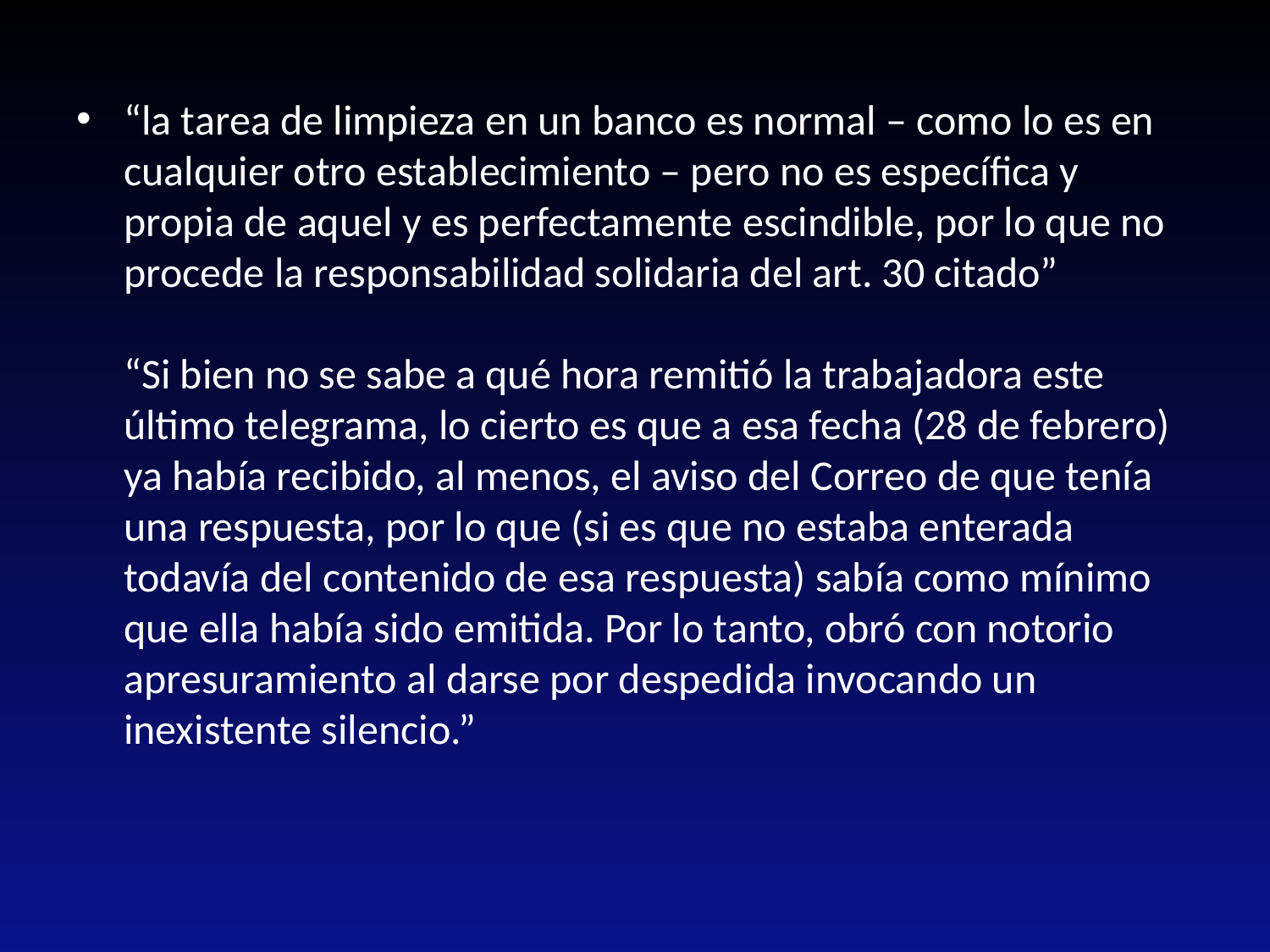

“la tarea de limpieza en un banco es normal – como lo es en cualquier otro establecimiento – pero no es específica y propia de aquel y es perfectamente escindible, por lo que no procede la responsabilidad solidaria del art. 30 citado”
“Si bien no se sabe a qué hora remitió la trabajadora este último telegrama, lo cierto es que a esa fecha (28 de febrero) ya había recibido, al menos, el aviso del Correo de que tenía una respuesta, por lo que (si es que no estaba enterada todavía del contenido de esa respuesta) sabía como mínimo que ella había sido emitida. Por lo tanto, obró con notorio apresuramiento al darse por despedida invocando un inexistente silencio.”